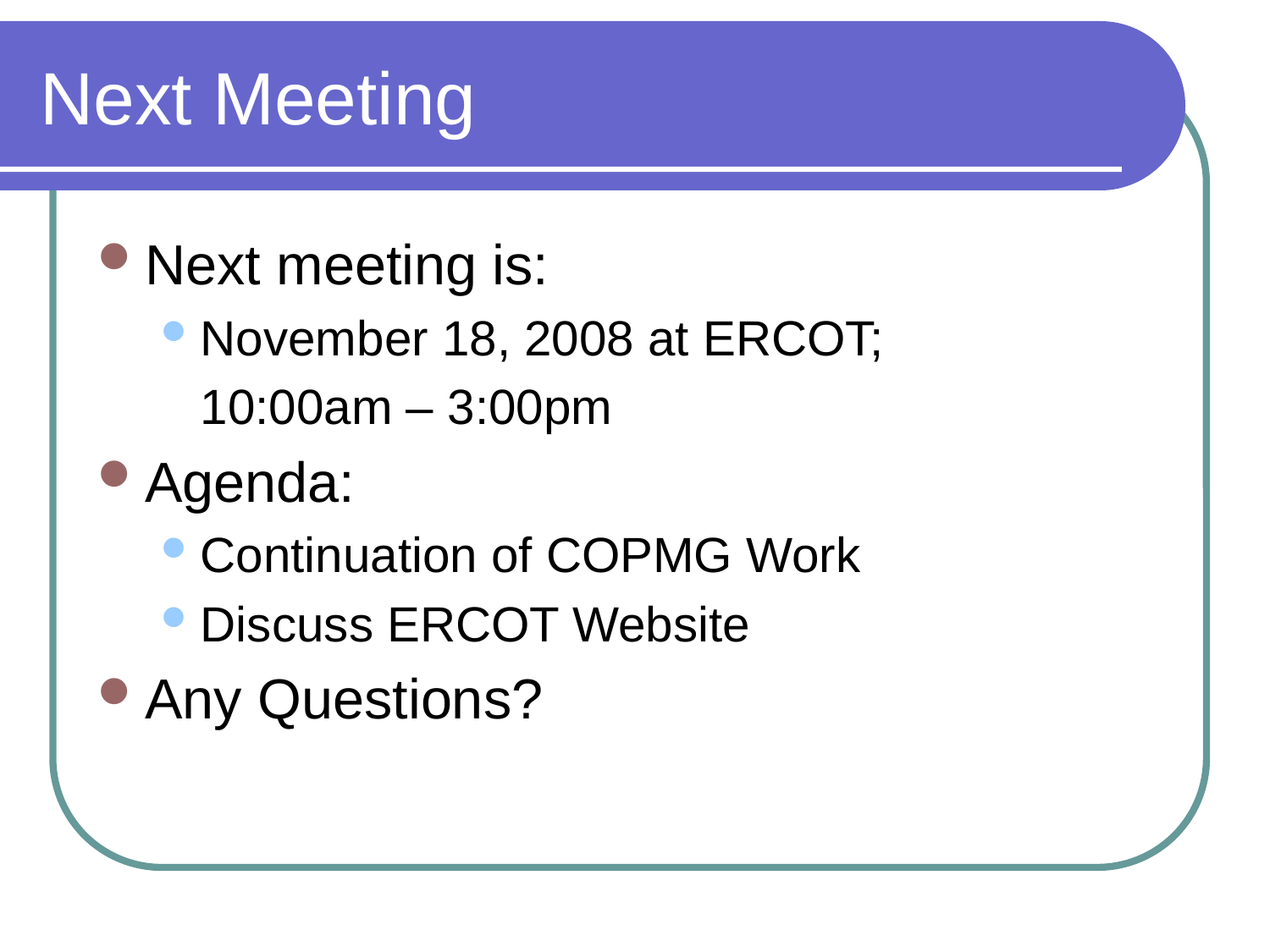

# Next Meeting
Next meeting is:
November 18, 2008 at ERCOT;
	10:00am – 3:00pm
Agenda:
Continuation of COPMG Work
Discuss ERCOT Website
Any Questions?